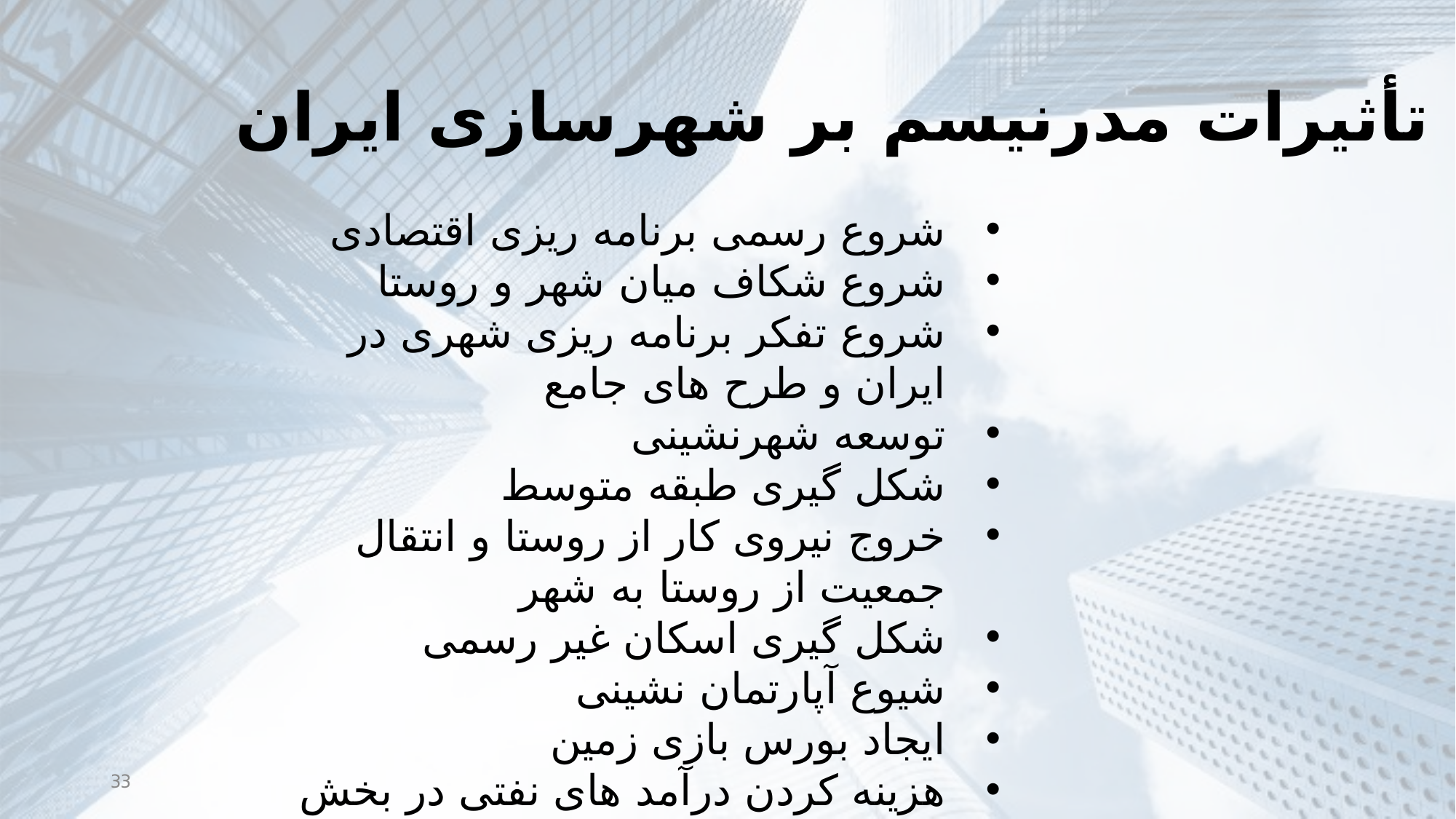

# تأثیرات مدرنیسم بر شهرسازی ایران
شروع رسمی برنامه ریزی اقتصادی
شروع شکاف میان شهر و روستا
شروع تفکر برنامه ریزی شهری در ایران و طرح های جامع
توسعه شهرنشینی
شکل گیری طبقه متوسط
خروج نیروی کار از روستا و انتقال جمعیت از روستا به شهر
شکل گیری اسکان غیر رسمی
شیوع آپارتمان نشینی
ایجاد بورس بازی زمین
هزینه کردن درآمد های نفتی در بخش مسکن

33